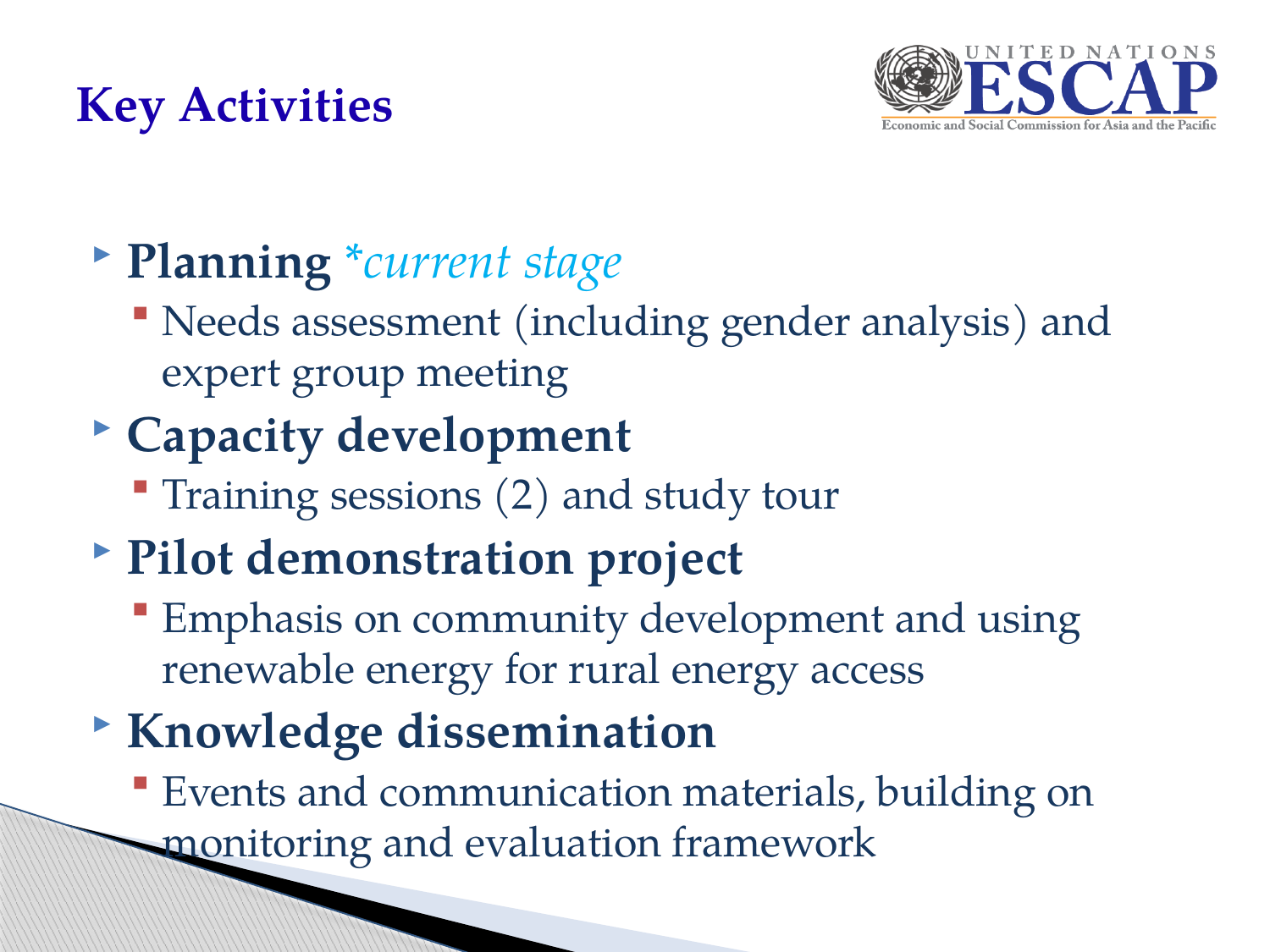

# Key Activities
Planning *current stage
Needs assessment (including gender analysis) and expert group meeting
Capacity development
Training sessions (2) and study tour
Pilot demonstration project
Emphasis on community development and using renewable energy for rural energy access
Knowledge dissemination
Events and communication materials, building on monitoring and evaluation framework